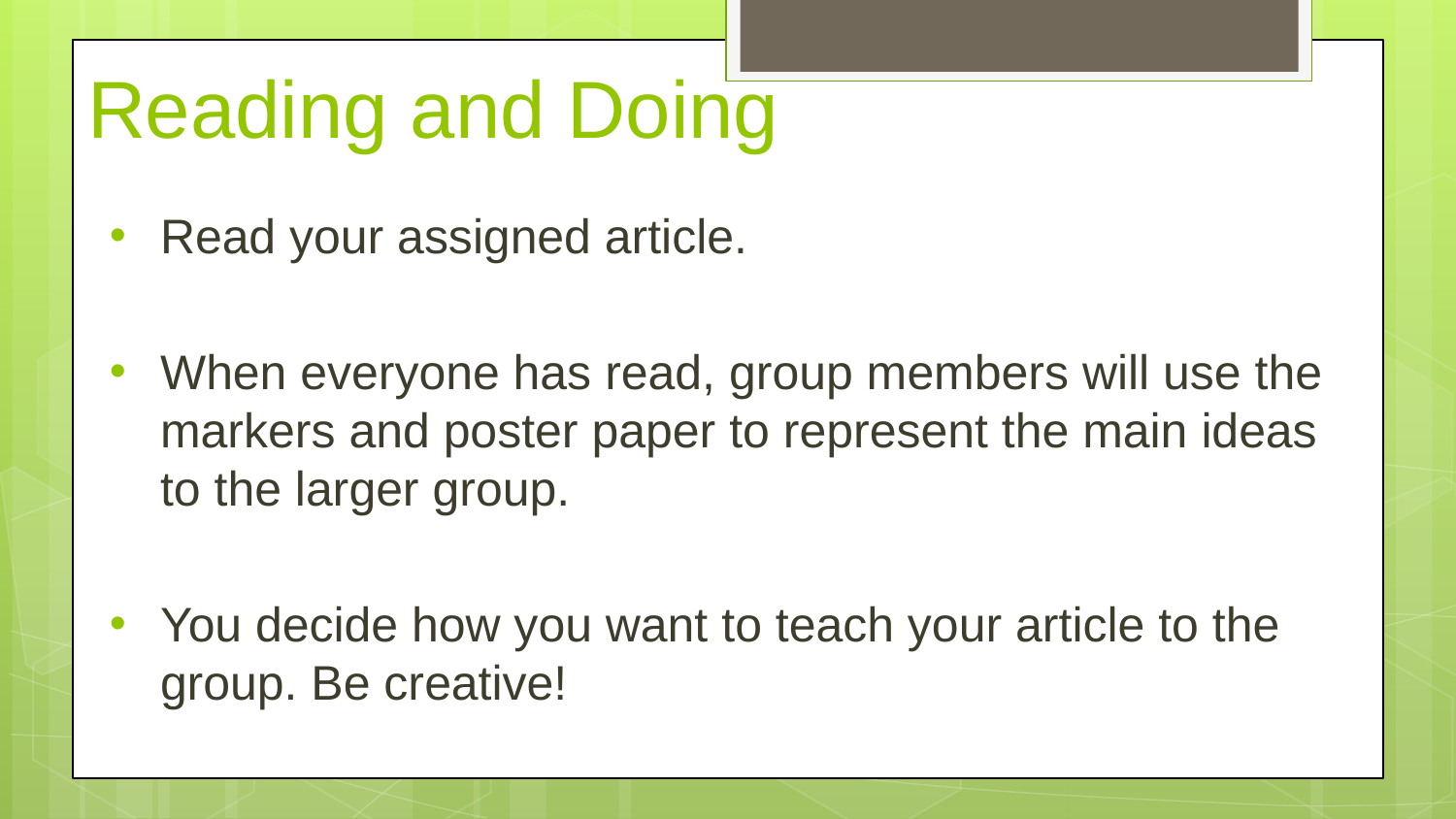

# Reading and Doing
Read your assigned article.

When everyone has read, group members will use the markers and poster paper to represent the main ideas to the larger group.

You decide how you want to teach your article to the group. Be creative!